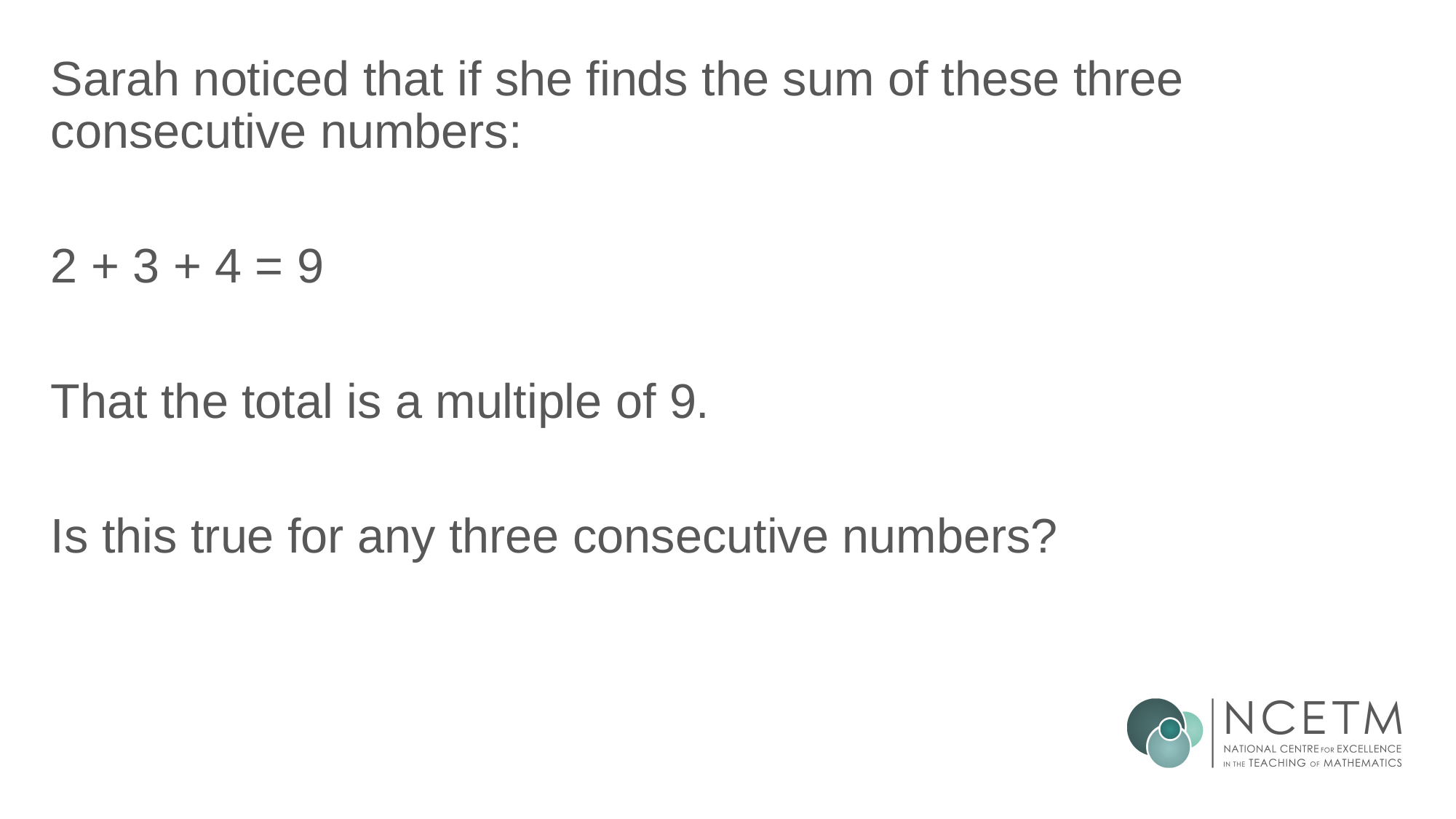

Sarah noticed that if she finds the sum of these three consecutive numbers:

2 + 3 + 4 = 9

That the total is a multiple of 9.

Is this true for any three consecutive numbers?